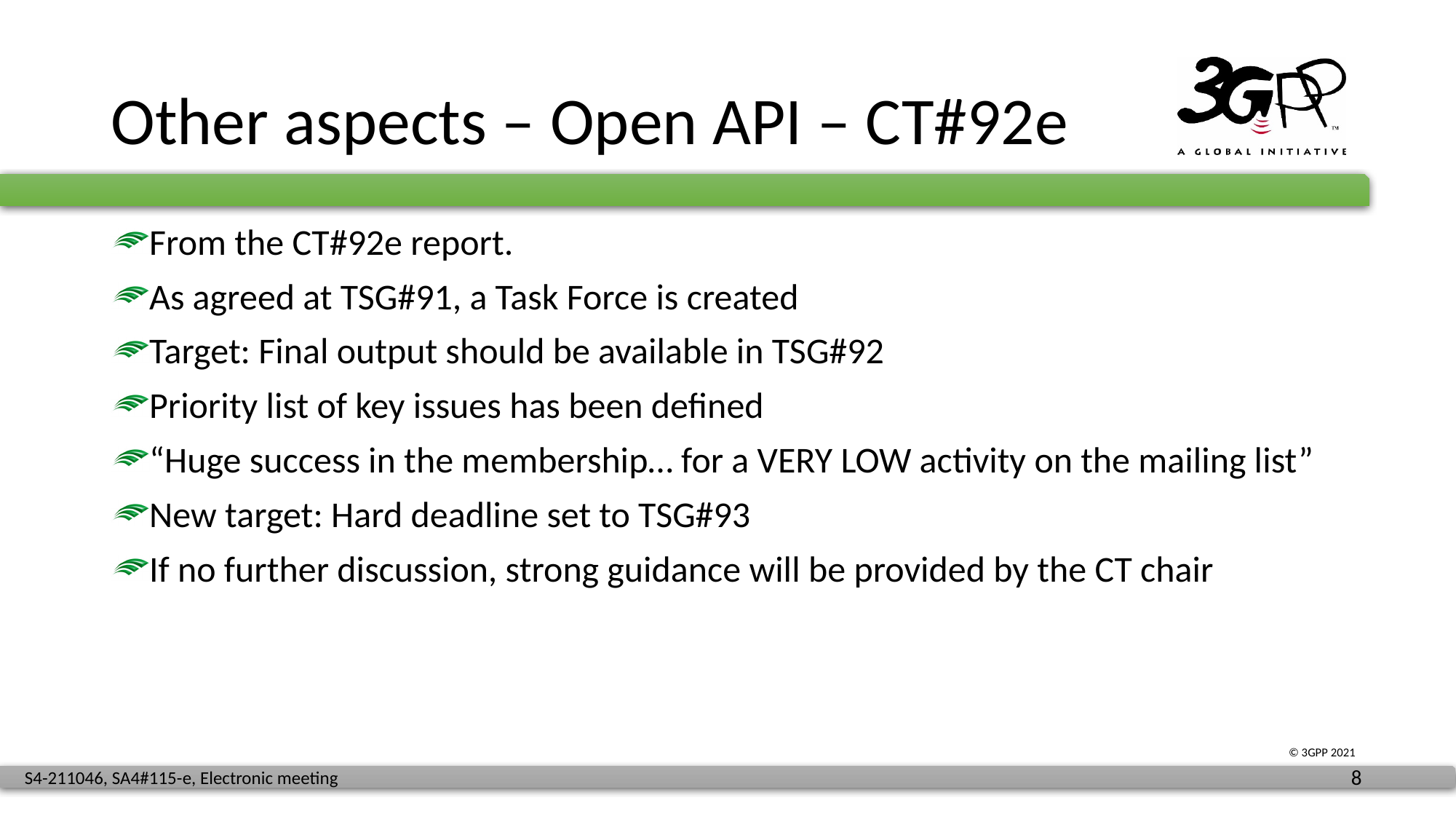

# Other aspects – Open API – CT#92e
From the CT#92e report.
As agreed at TSG#91, a Task Force is created
Target: Final output should be available in TSG#92
Priority list of key issues has been defined
“Huge success in the membership… for a VERY LOW activity on the mailing list”
New target: Hard deadline set to TSG#93
If no further discussion, strong guidance will be provided by the CT chair